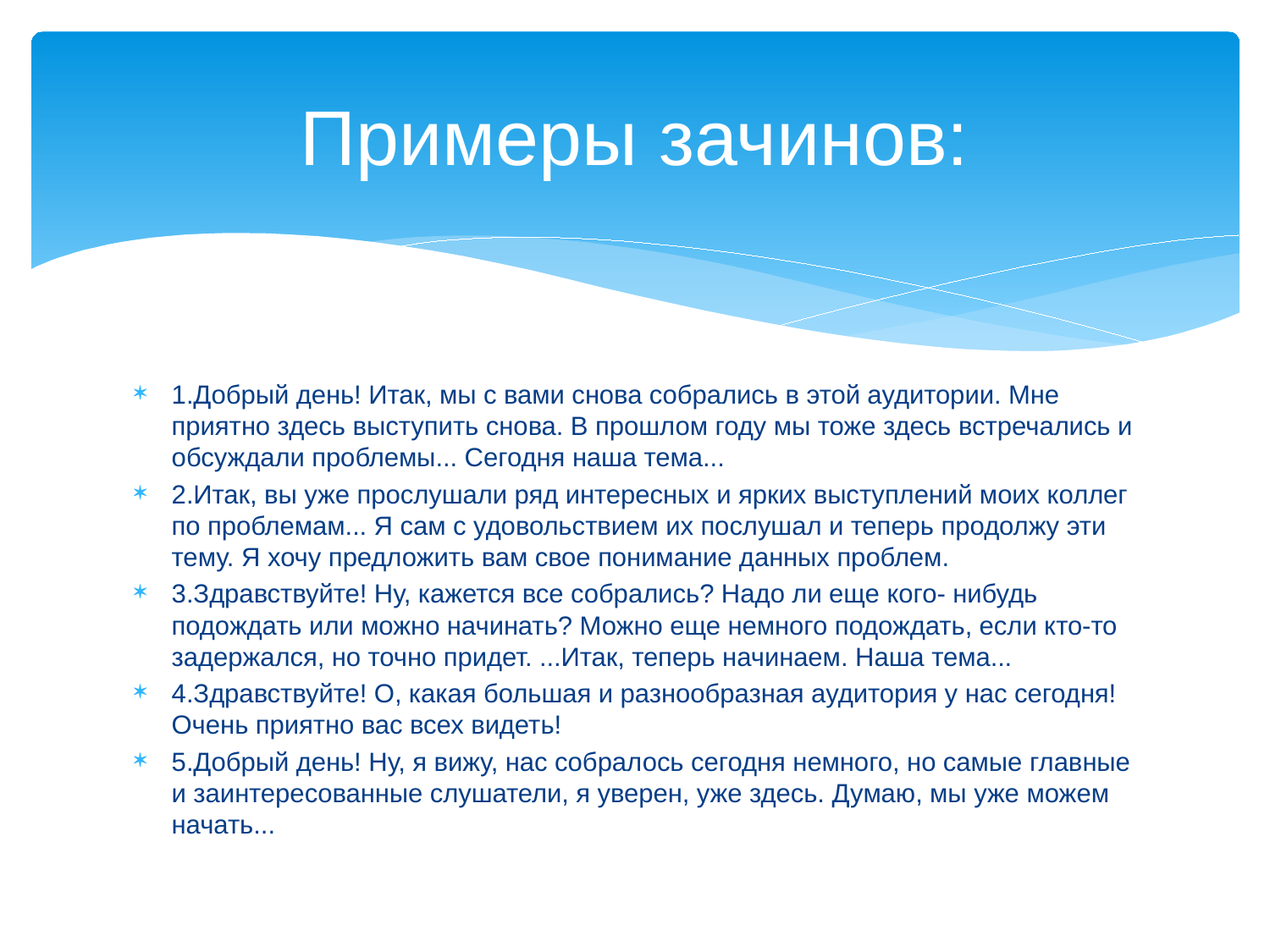

# Примеры зачинов:
1.Добрый день! Итак, мы с вами снова собрались в этой аудитории. Мне приятно здесь выступить снова. В прошлом году мы тоже здесь встречались и обсуждали проблемы... Сегодня наша тема...
2.Итак, вы уже прослушали ряд интересных и ярких выступлений моих коллег по проблемам... Я сам с удовольствием их послушал и теперь продолжу эти тему. Я хочу предложить вам свое понимание данных проблем.
3.Здравствуйте! Ну, кажется все собрались? Надо ли еще кого- нибудь подождать или можно начинать? Можно еще немного подождать, если кто-то задержался, но точно придет. ...Итак, теперь начинаем. Наша тема...
4.Здравствуйте! О, какая большая и разнообразная аудитория у нас сегодня! Очень приятно вас всех видеть!
5.Добрый день! Ну, я вижу, нас собралось сегодня немного, но самые главные и заинтересованные слушатели, я уверен, уже здесь. Думаю, мы уже можем начать...